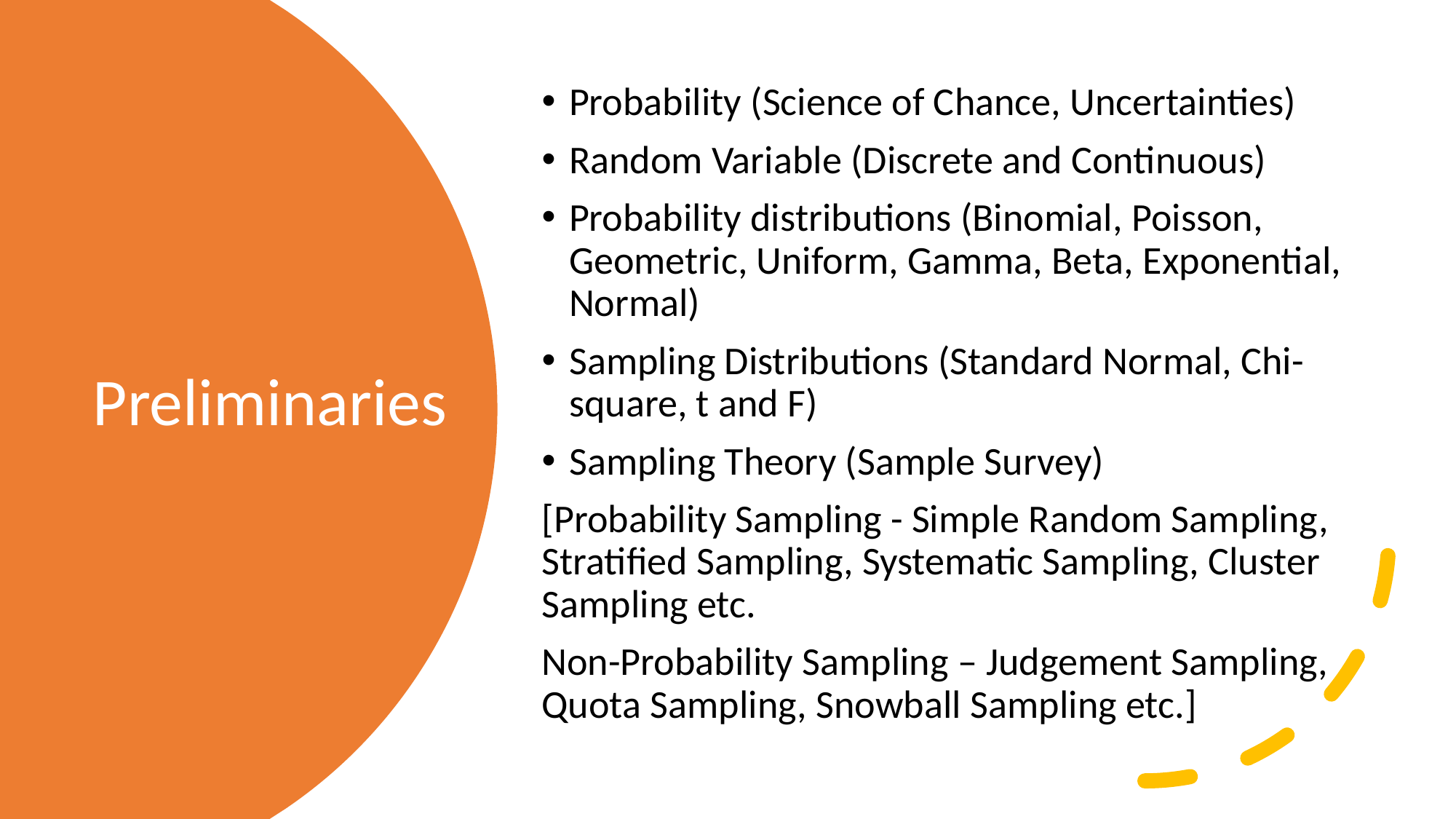

Probability (Science of Chance, Uncertainties)
Random Variable (Discrete and Continuous)
Probability distributions (Binomial, Poisson, Geometric, Uniform, Gamma, Beta, Exponential, Normal)
Sampling Distributions (Standard Normal, Chi-square, t and F)
Sampling Theory (Sample Survey)
[Probability Sampling - Simple Random Sampling, Stratified Sampling, Systematic Sampling, Cluster Sampling etc.
Non-Probability Sampling – Judgement Sampling, Quota Sampling, Snowball Sampling etc.]
# Preliminaries